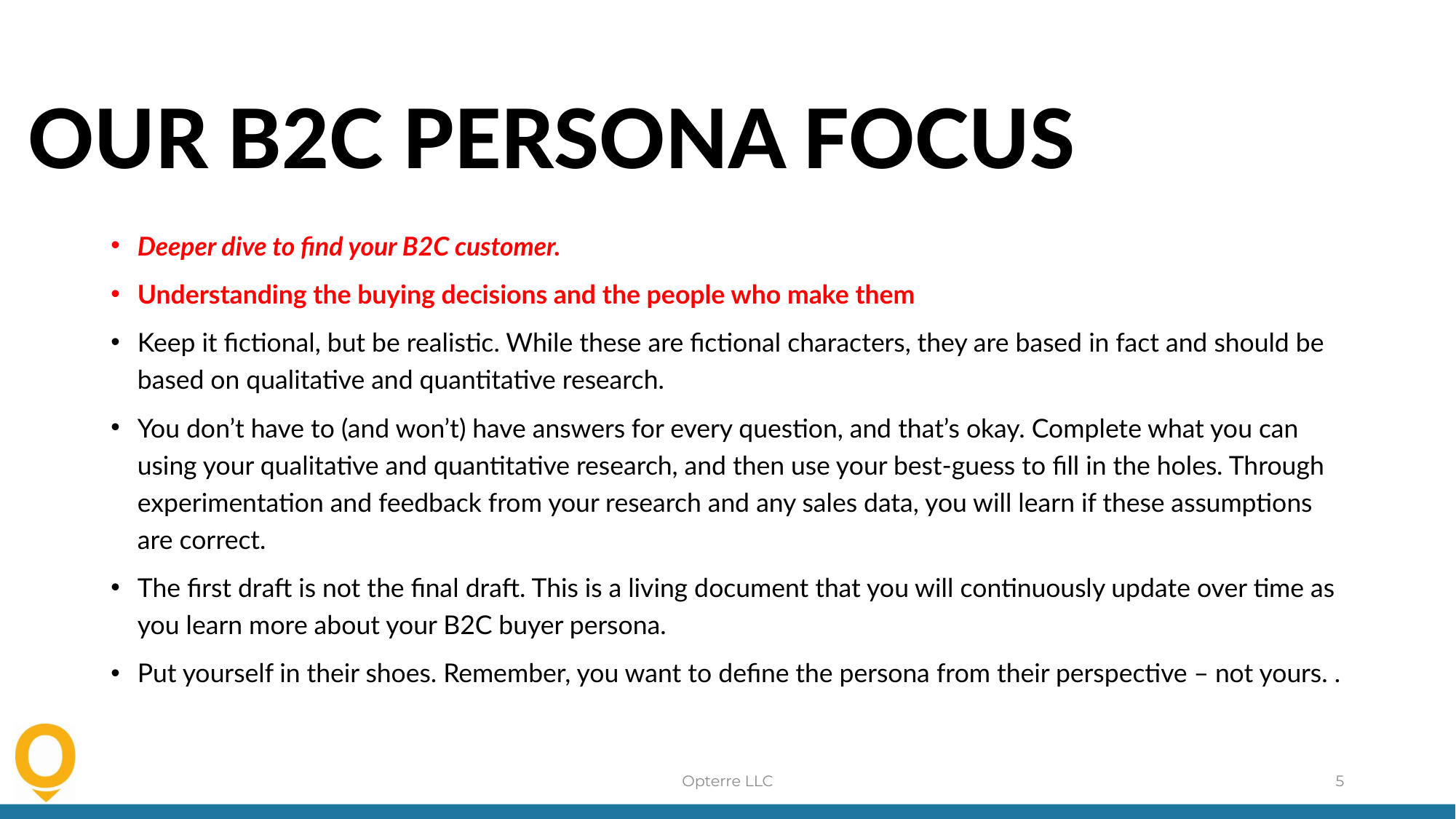

OUR B2C PERSONA FOCUS
Deeper dive to find your B2C customer.
Understanding the buying decisions and the people who make them
Keep it fictional, but be realistic. While these are fictional characters, they are based in fact and should be based on qualitative and quantitative research.
You don’t have to (and won’t) have answers for every question, and that’s okay. Complete what you can using your qualitative and quantitative research, and then use your best-guess to fill in the holes. Through experimentation and feedback from your research and any sales data, you will learn if these assumptions are correct.
The first draft is not the final draft. This is a living document that you will continuously update over time as you learn more about your B2C buyer persona.
Put yourself in their shoes. Remember, you want to define the persona from their perspective – not yours. .
Opterre LLC
5